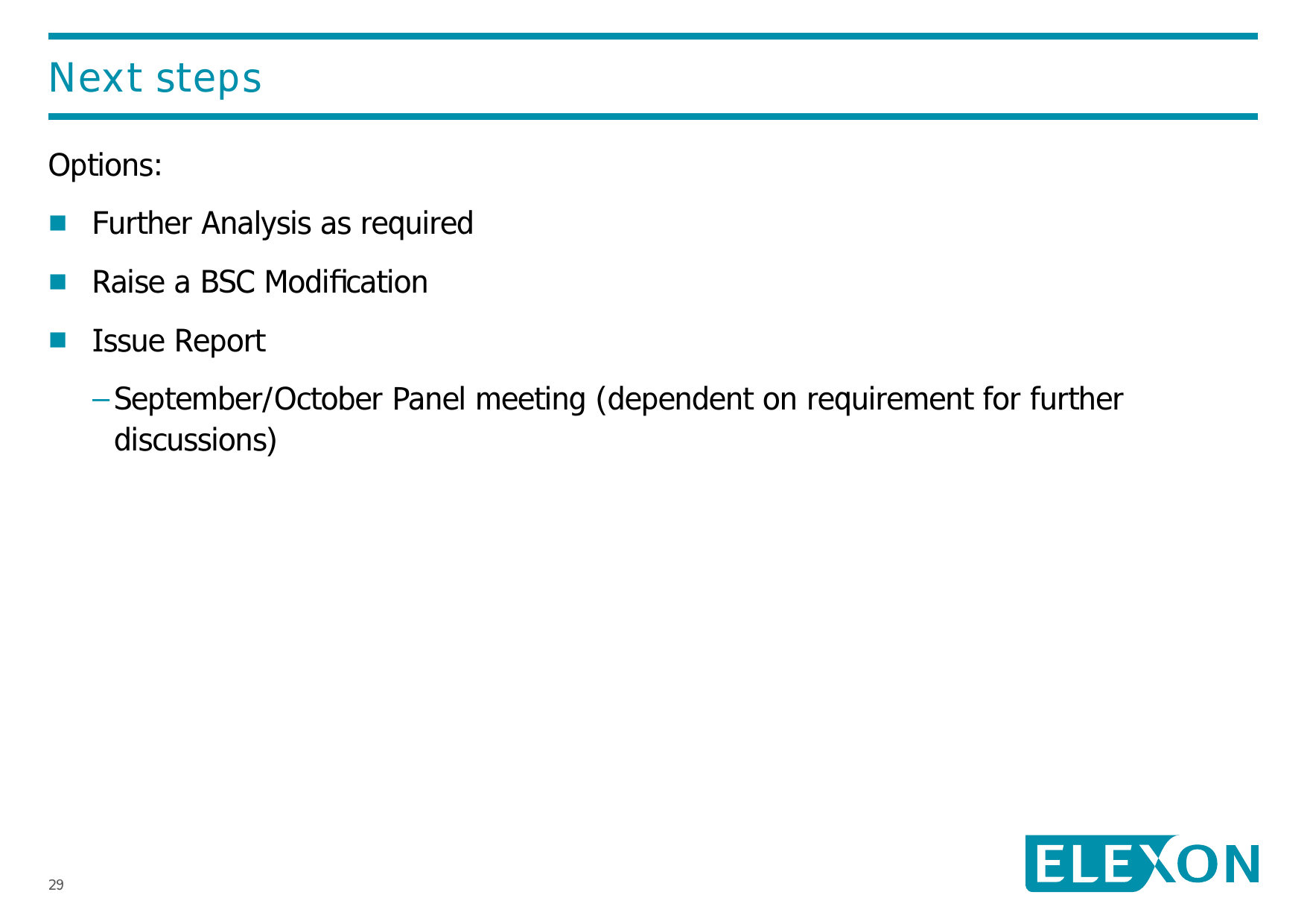

# Next steps
Options:
Further Analysis as required
Raise a BSC Modification
Issue Report
September/October Panel meeting (dependent on requirement for further discussions)

29